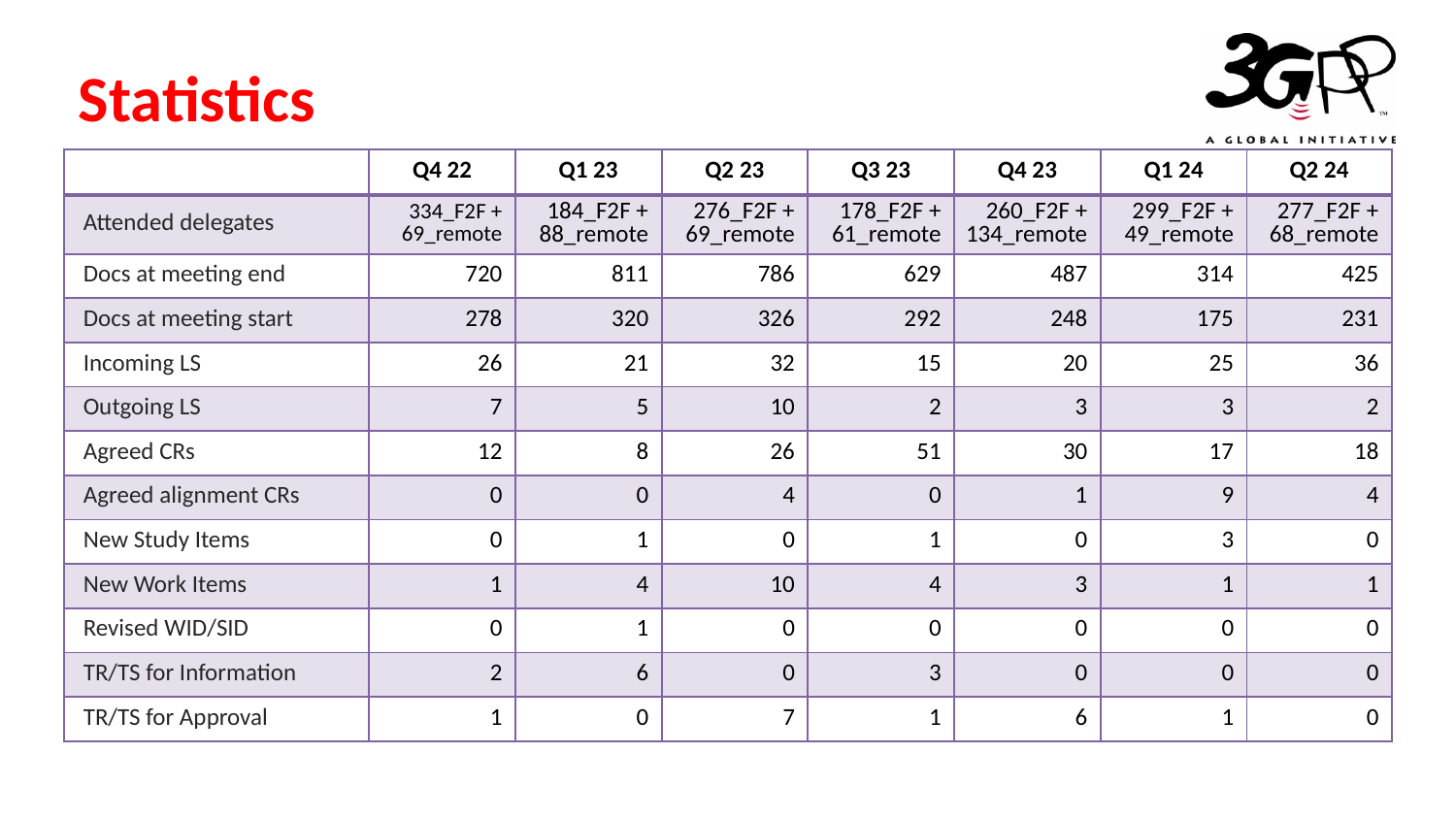

# Statistics
|  | Q4 22 | Q1 23 | Q2 23 | Q3 23 | Q4 23 | Q1 24 | Q2 24 |
| --- | --- | --- | --- | --- | --- | --- | --- |
| Attended delegates | 334\_F2F + 69\_remote | 184\_F2F + 88\_remote | 276\_F2F + 69\_remote | 178\_F2F + 61\_remote | 260\_F2F + 134\_remote | 299\_F2F + 49\_remote | 277\_F2F + 68\_remote |
| Docs at meeting end | 720 | 811 | 786 | 629 | 487 | 314 | 425 |
| Docs at meeting start | 278 | 320 | 326 | 292 | 248 | 175 | 231 |
| Incoming LS | 26 | 21 | 32 | 15 | 20 | 25 | 36 |
| Outgoing LS | 7 | 5 | 10 | 2 | 3 | 3 | 2 |
| Agreed CRs | 12 | 8 | 26 | 51 | 30 | 17 | 18 |
| Agreed alignment CRs | 0 | 0 | 4 | 0 | 1 | 9 | 4 |
| New Study Items | 0 | 1 | 0 | 1 | 0 | 3 | 0 |
| New Work Items | 1 | 4 | 10 | 4 | 3 | 1 | 1 |
| Revised WID/SID | 0 | 1 | 0 | 0 | 0 | 0 | 0 |
| TR/TS for Information | 2 | 6 | 0 | 3 | 0 | 0 | 0 |
| TR/TS for Approval | 1 | 0 | 7 | 1 | 6 | 1 | 0 |